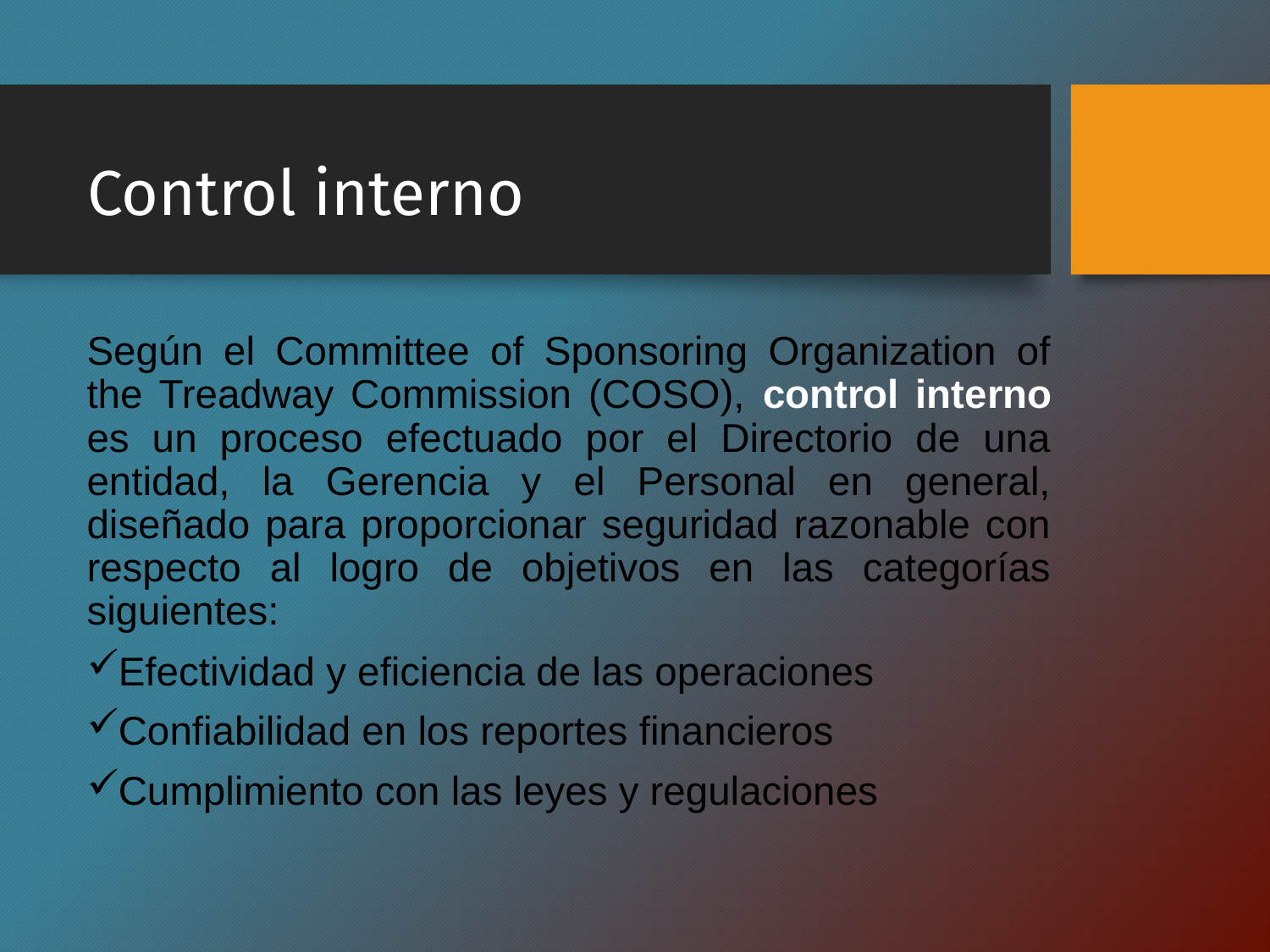

Control interno
Según el Committee of Sponsoring Organization of the Treadway Commission (COSO), control interno es un proceso efectuado por el Directorio de una entidad, la Gerencia y el Personal en general, diseñado para proporcionar seguridad razonable con respecto al logro de objetivos en las categorías siguientes:
Efectividad y eficiencia de las operaciones
Confiabilidad en los reportes financieros
Cumplimiento con las leyes y regulaciones